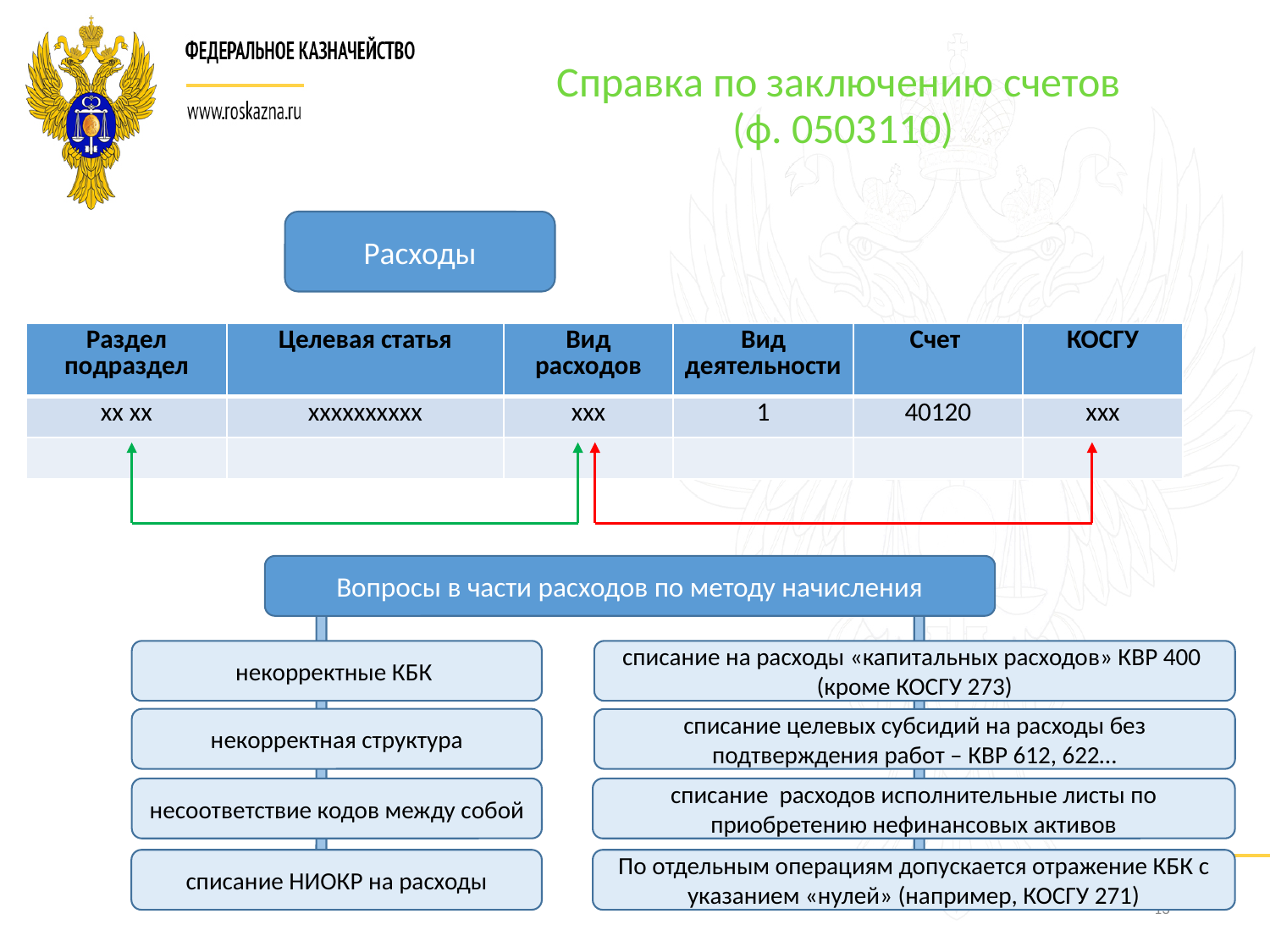

# Справка по заключению счетов (ф. 0503110)
Расходы
| Раздел подраздел | Целевая статья | Вид расходов | Вид деятельности | Счет | КОСГУ |
| --- | --- | --- | --- | --- | --- |
| хх хх | хххххххххх | ххх | 1 | 40120 | ххх |
|  |  |  |  |  |  |
Вопросы в части расходов по методу начисления

некорректные КБК
списание на расходы «капитальных расходов» КВР 400  (кроме КОСГУ 273)
некорректная структура
списание целевых субсидий на расходы без подтверждения работ – КВР 612, 622…
несоответствие кодов между собой
списание  расходов исполнительные листы по приобретению нефинансовых активов
списание НИОКР на расходы
По отдельным операциям допускается отражение КБК с указанием «нулей» (например, КОСГУ 271)
13